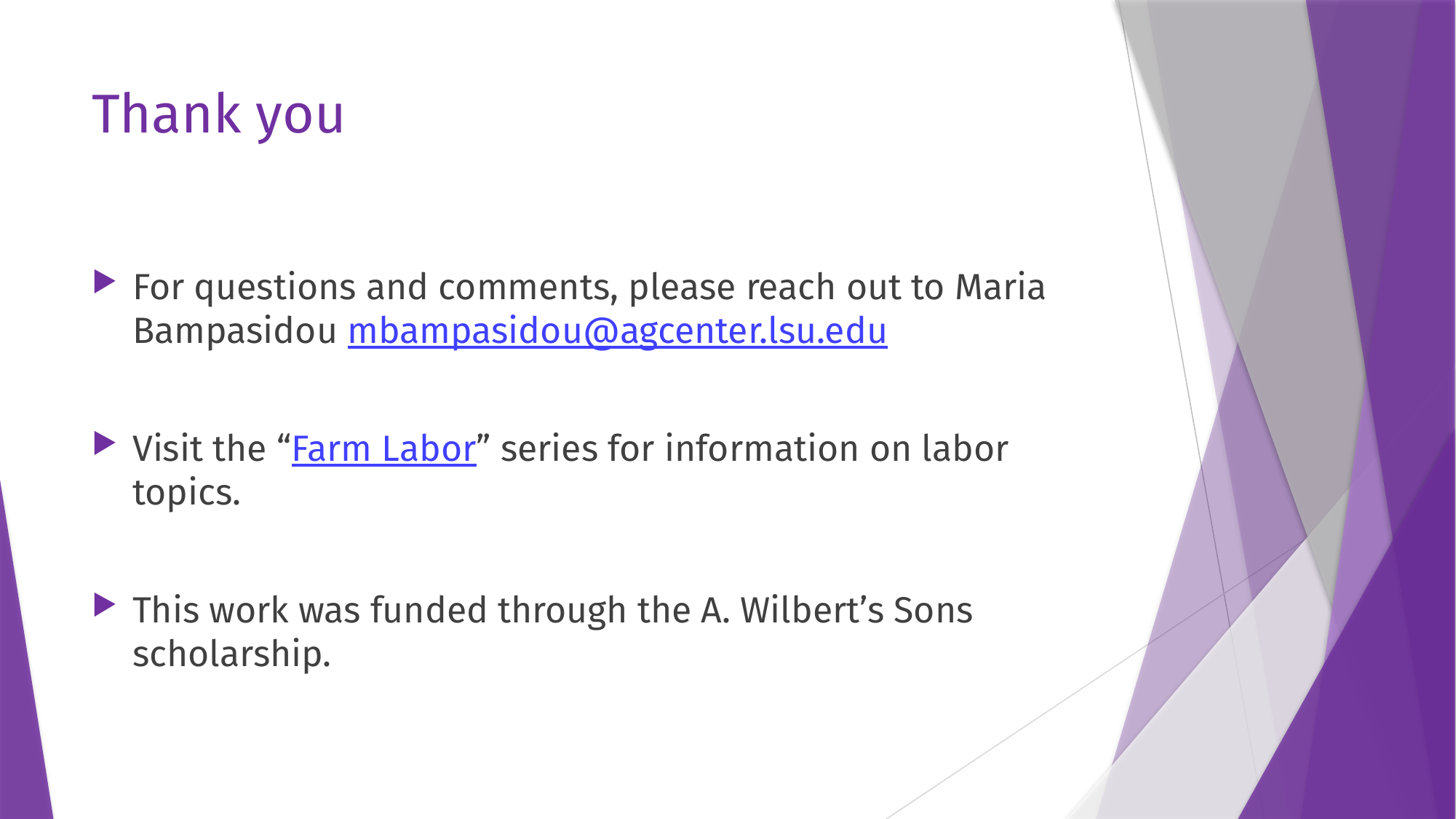

# Thank you
For questions and comments, please reach out to Maria Bampasidou mbampasidou@agcenter.lsu.edu

Visit the “Farm Labor” series for information on labor topics.

This work was funded through the A. Wilbert’s Sons scholarship.